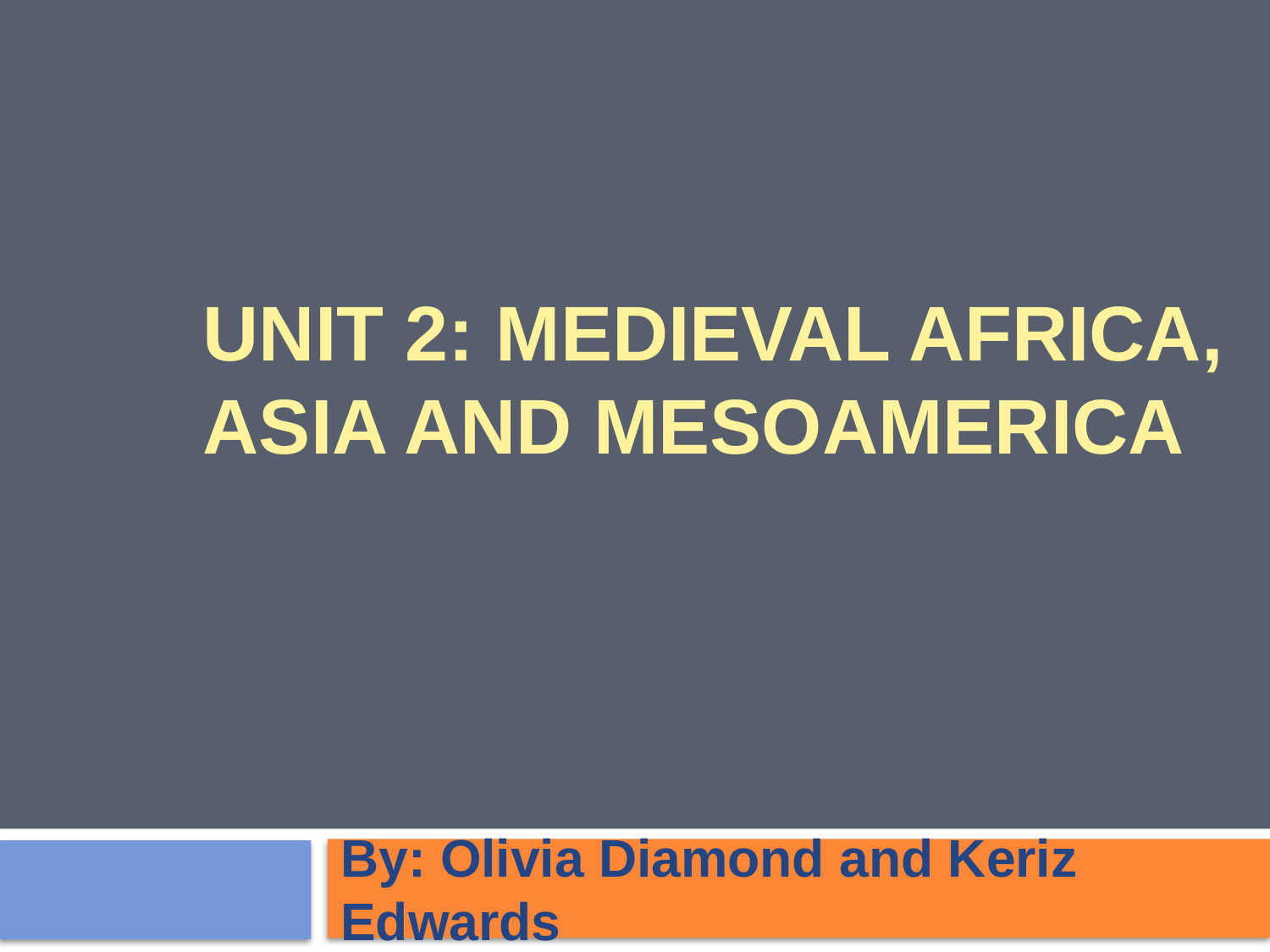

# Unit 2: Medieval Africa, Asia and Mesoamerica
By: Olivia Diamond and Keriz Edwards